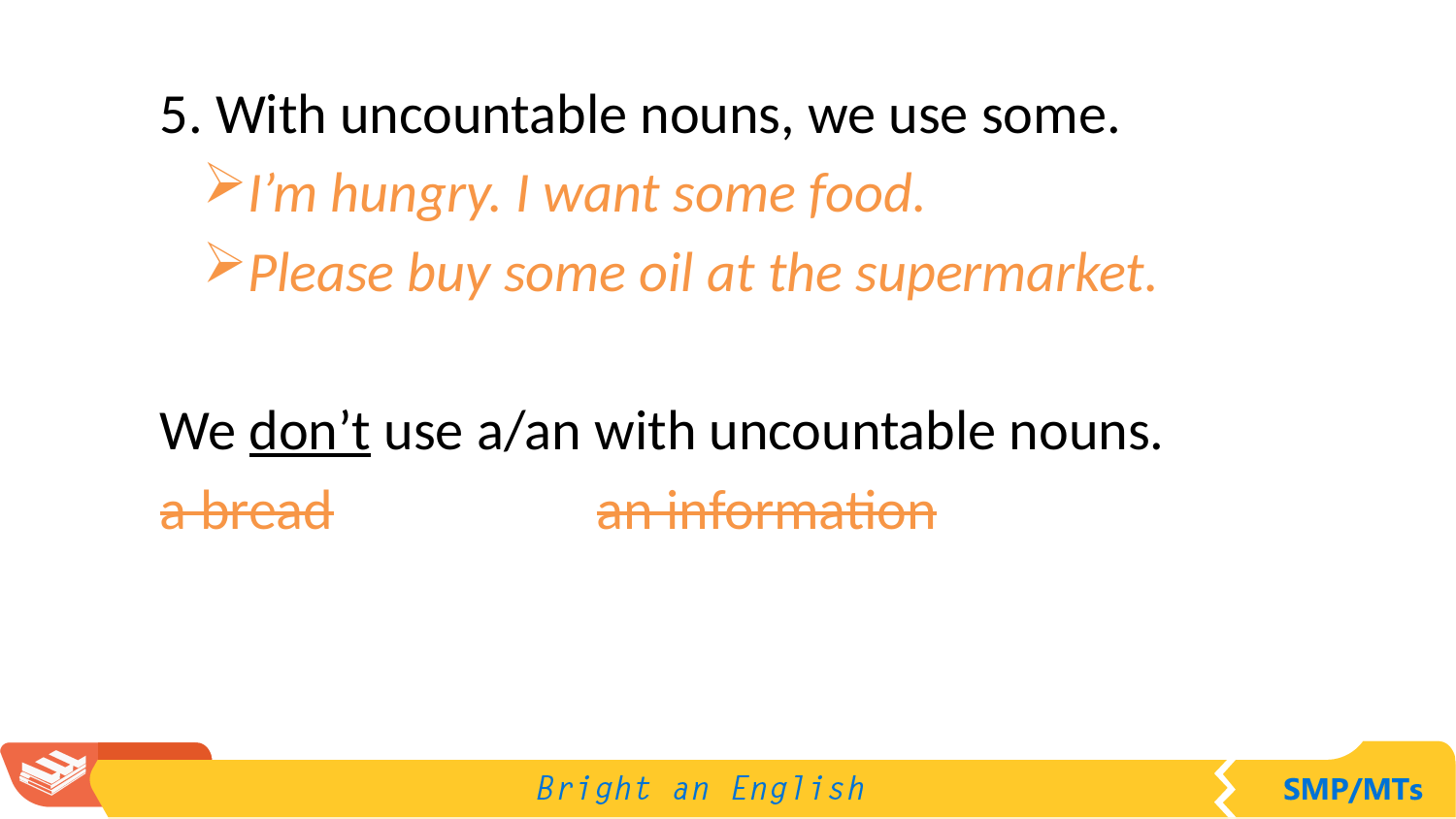

5. With uncountable nouns, we use some.
I’m hungry. I want some food.
Please buy some oil at the supermarket.

We don’t use a/an with uncountable nouns.
a bread		an information